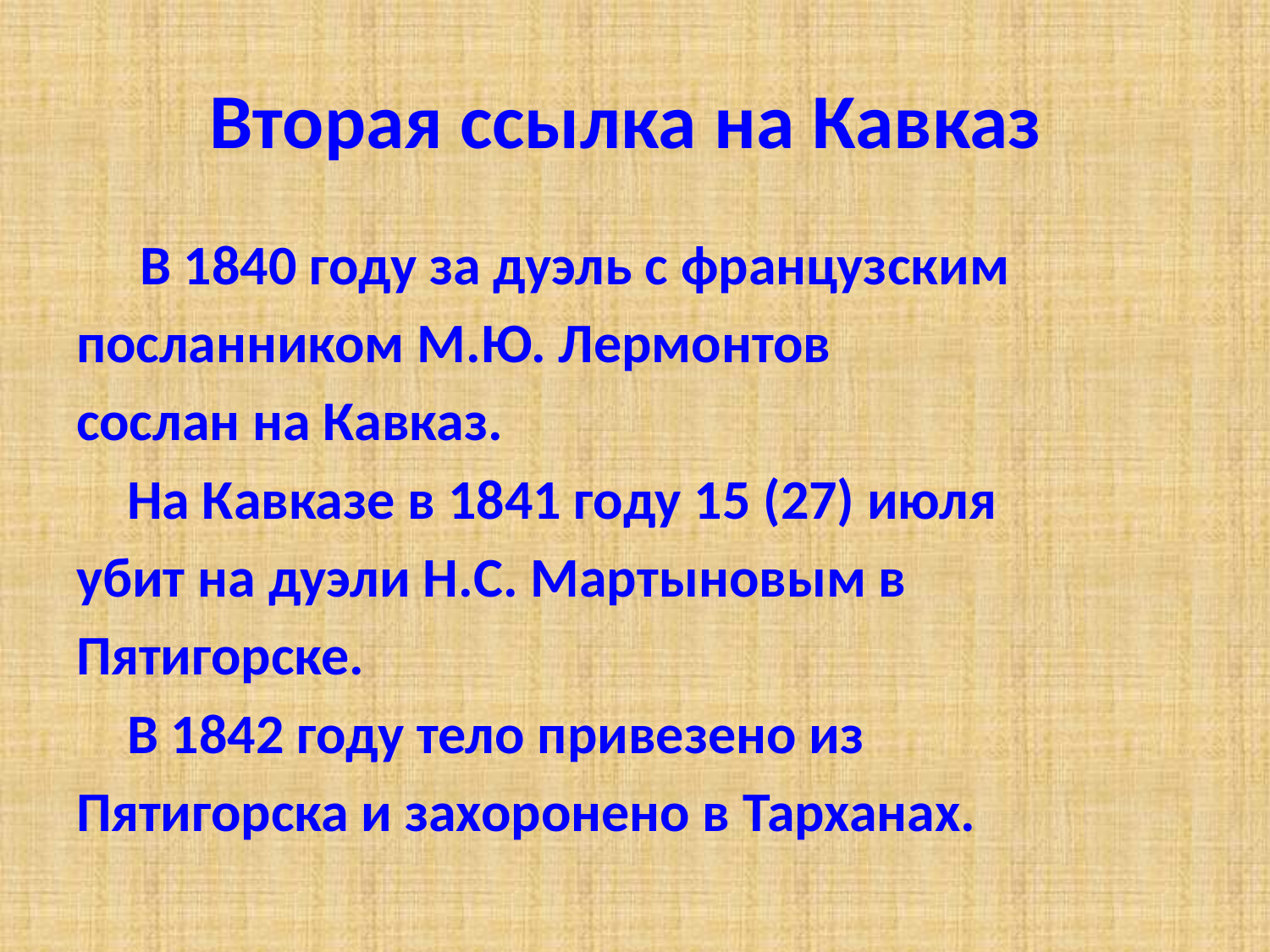

# Вторая ссылка на Кавказ
     В 1840 году за дуэль с французским
посланником М.Ю. Лермонтов
сослан на Кавказ.
    На Кавказе в 1841 году 15 (27) июля
убит на дуэли Н.С. Мартыновым в
Пятигорске.
    В 1842 году тело привезено из
Пятигорска и захоронено в Тарханах.